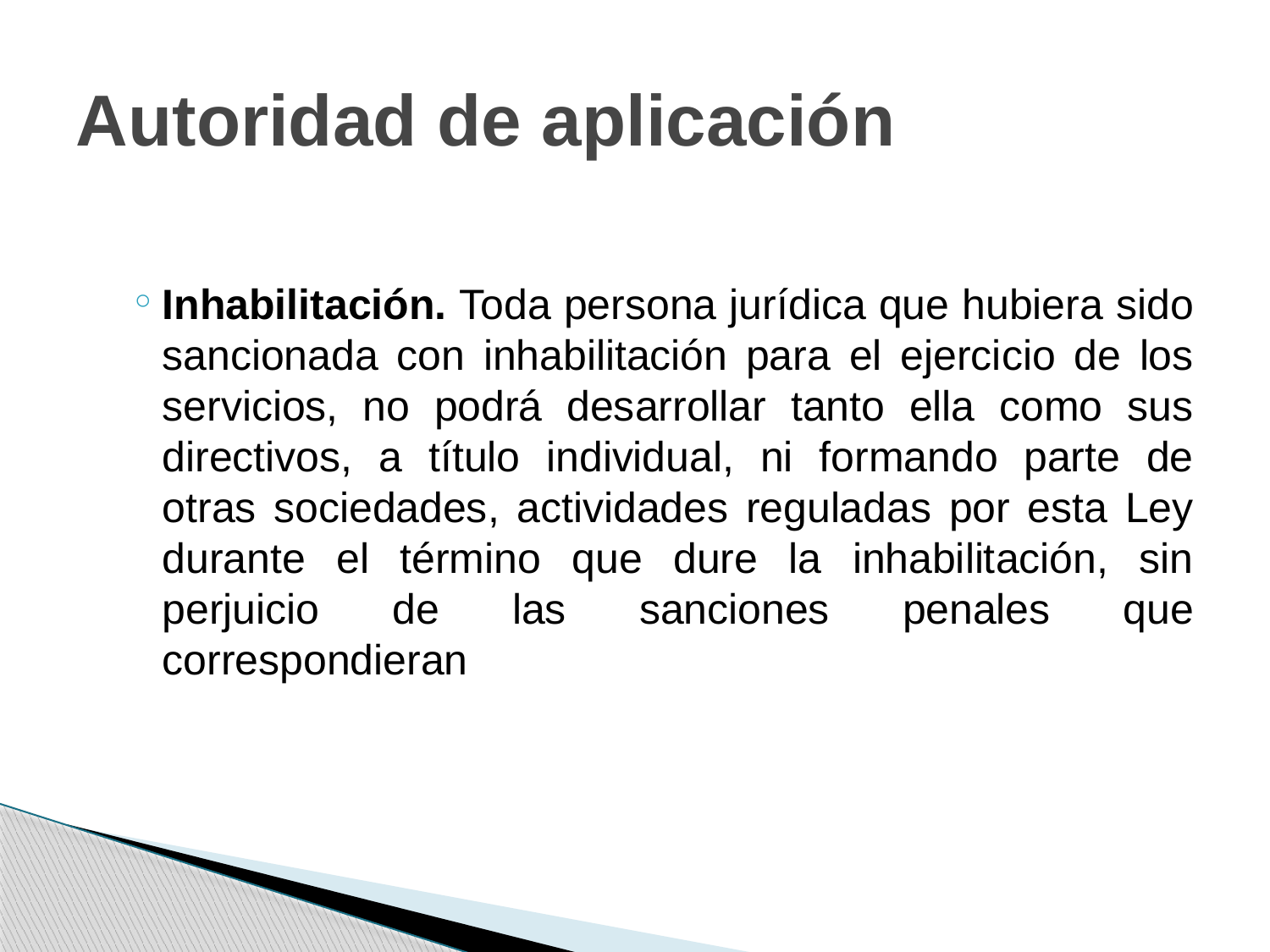

# Autoridad de aplicación

Inhabilitación. Toda persona jurídica que hubiera sido sancionada con inhabilitación para el ejercicio de los servicios, no podrá desarrollar tanto ella como sus directivos, a título individual, ni formando parte de otras sociedades, actividades reguladas por esta Ley durante el término que dure la inhabilitación, sin perjuicio de las sanciones penales que correspondieran